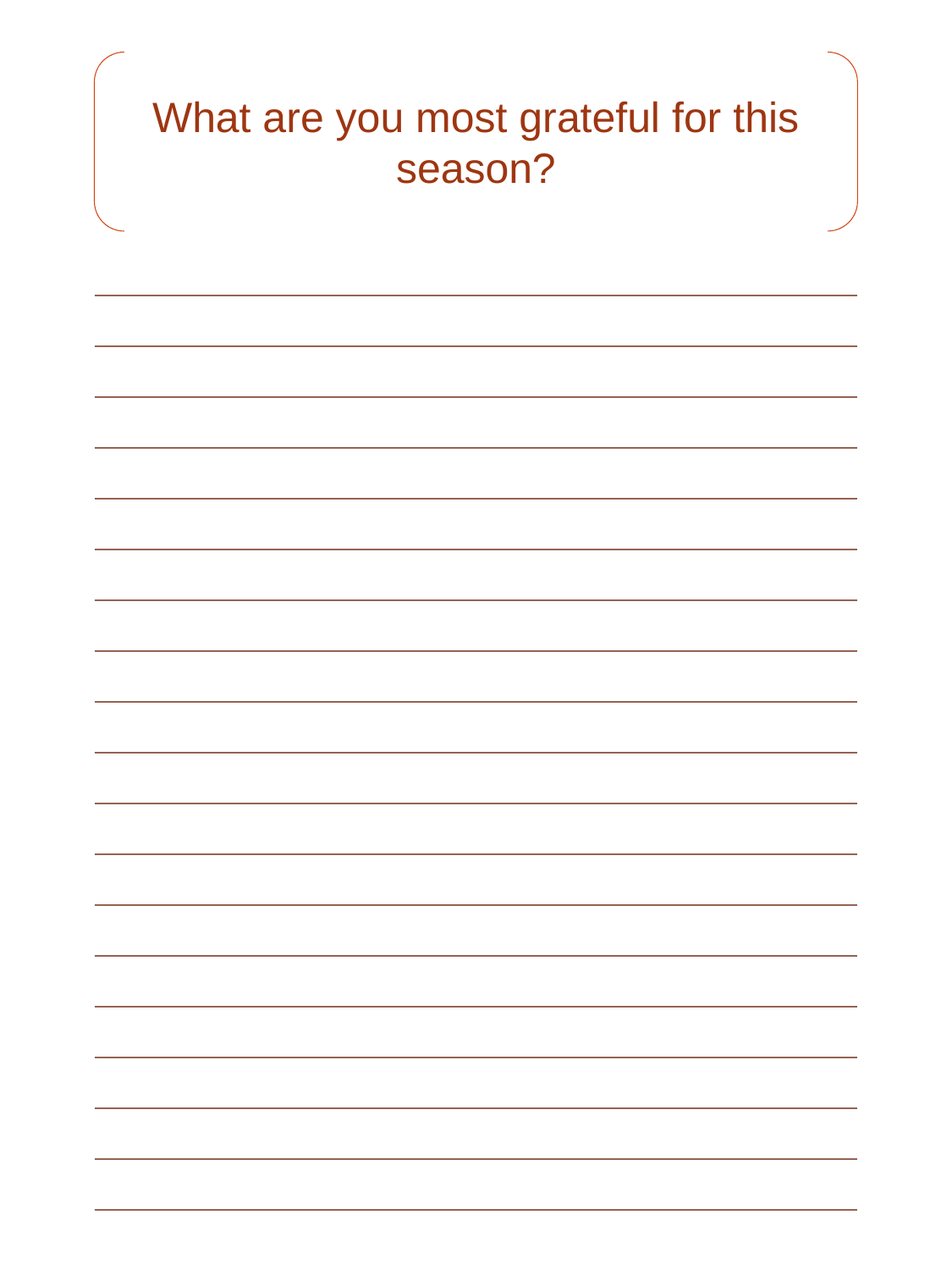

What are you most grateful for this season?
|  |
| --- |
|  |
|  |
|  |
|  |
|  |
|  |
|  |
|  |
|  |
|  |
|  |
|  |
|  |
|  |
|  |
|  |
|  |